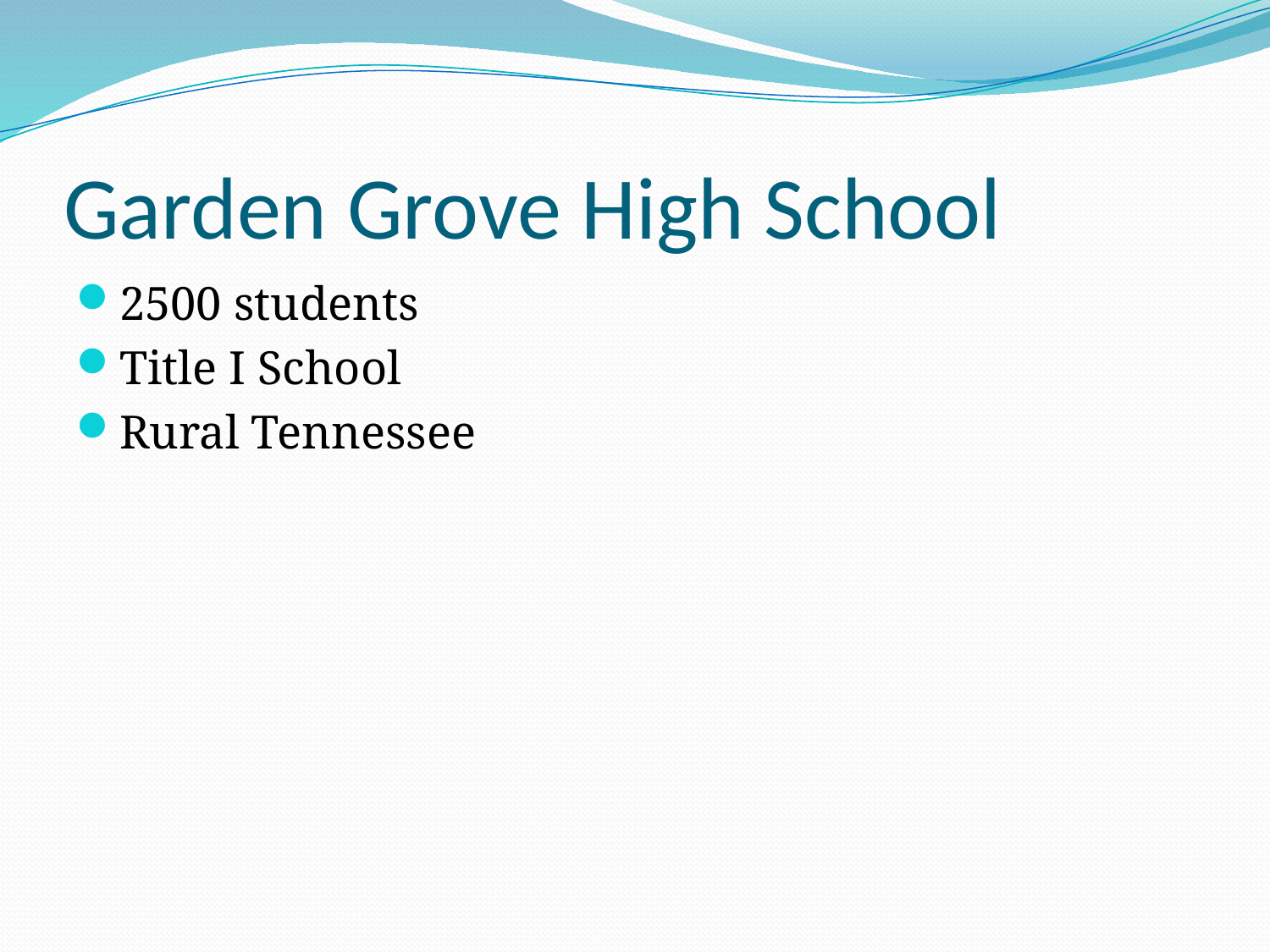

# Garden Grove High School
2500 students
Title I School
Rural Tennessee